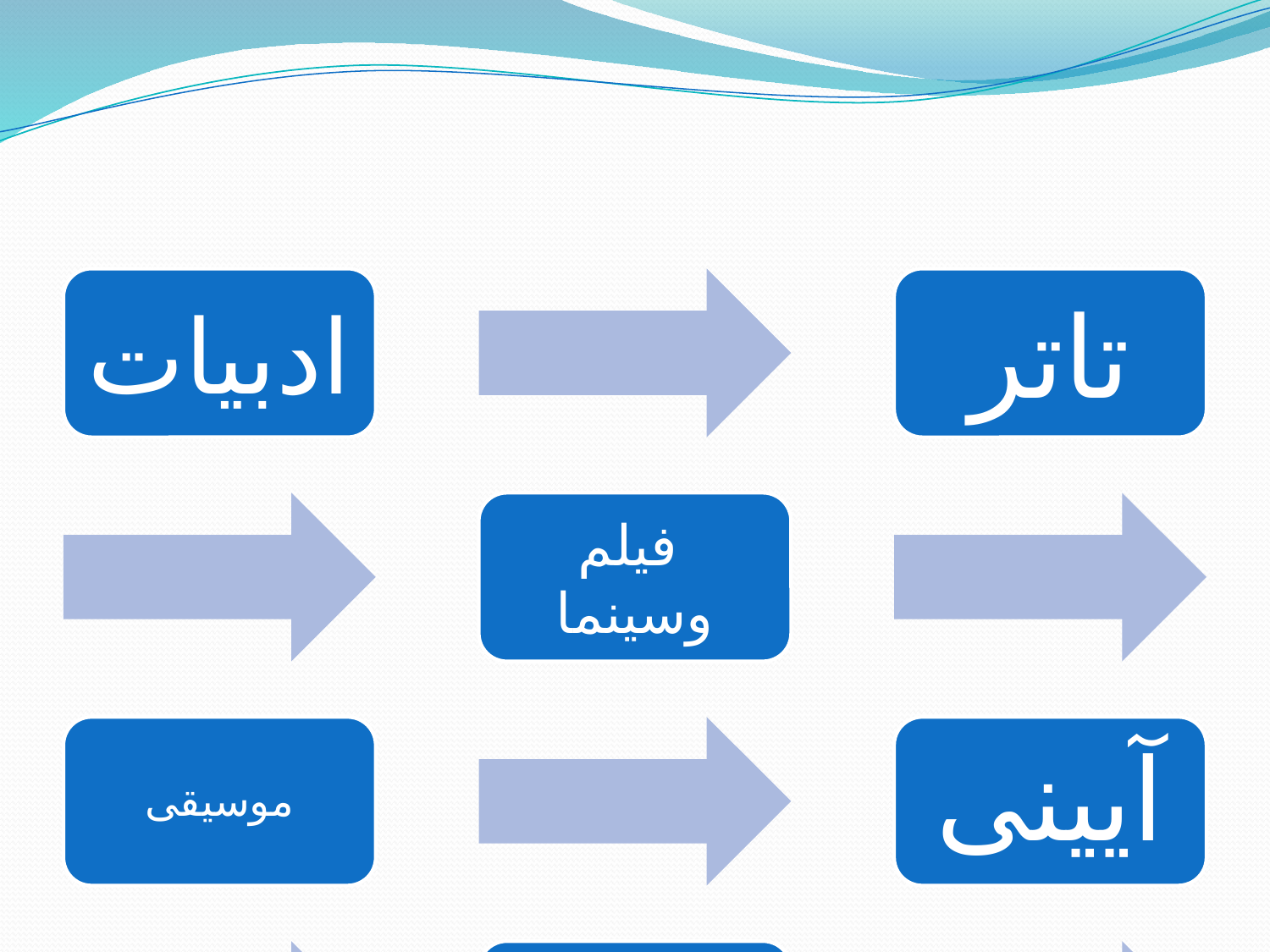

#
ادبیات
تاتر
 فیلم وسینما
موسیقی
آیینی